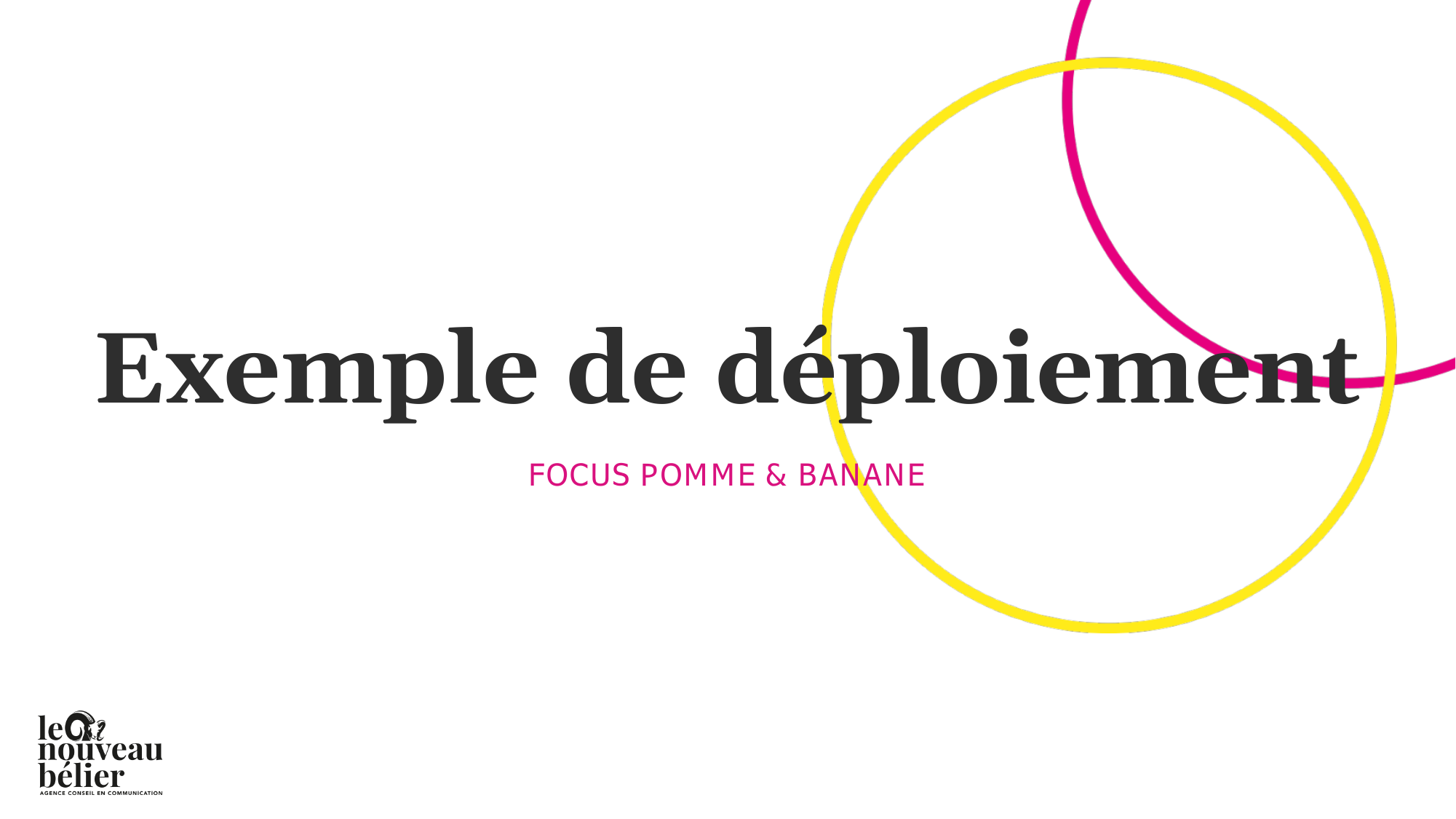

# Exemple de déploiement
FOCUS POMME & BANANE